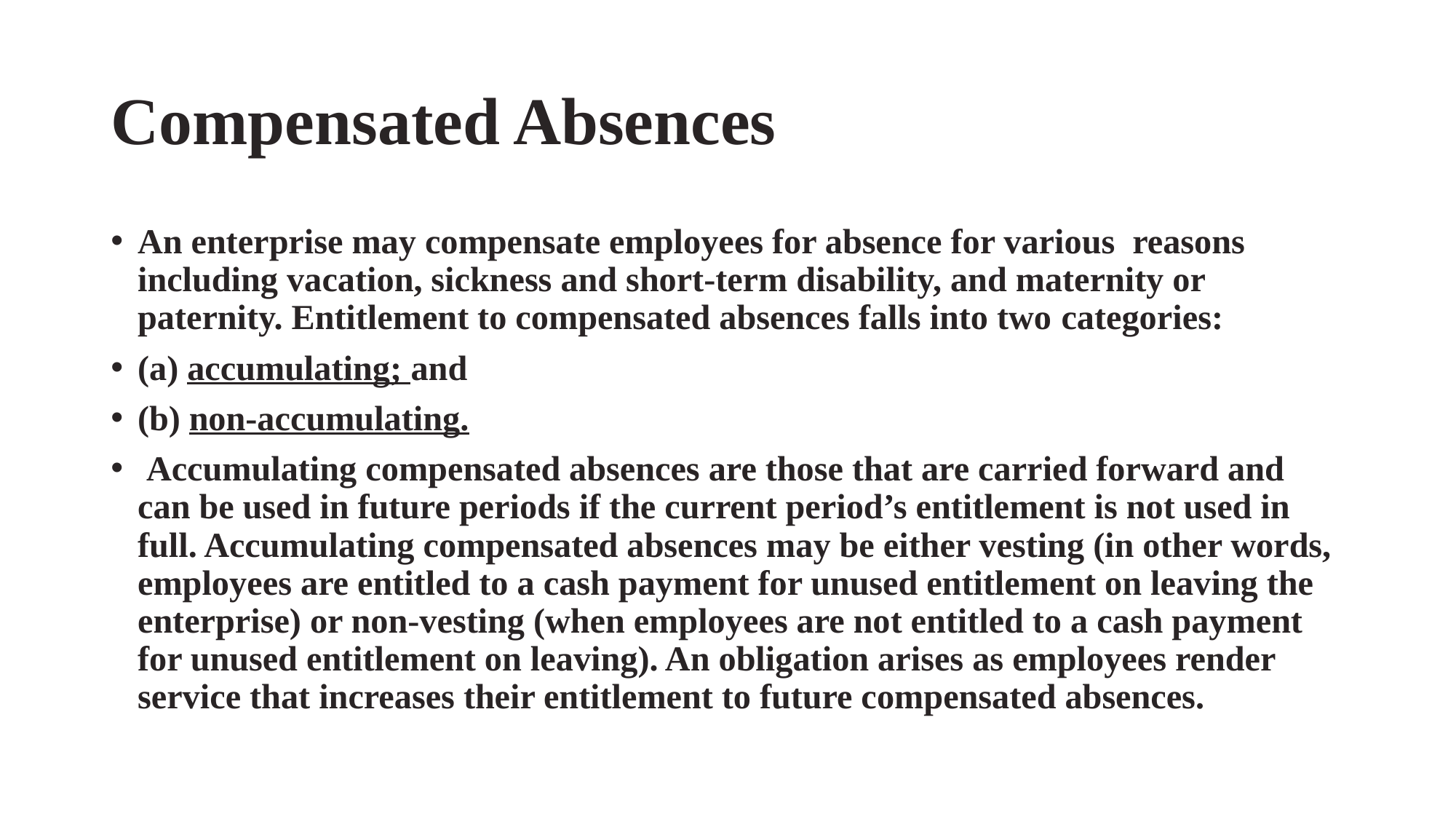

# Compensated Absences
An enterprise may compensate employees for absence for various  reasons including vacation, sickness and short-term disability, and maternity or paternity. Entitlement to compensated absences falls into two categories:
(a) accumulating; and
(b) non-accumulating.
 Accumulating compensated absences are those that are carried forward and can be used in future periods if the current period’s entitlement is not used in full. Accumulating compensated absences may be either vesting (in other words, employees are entitled to a cash payment for unused entitlement on leaving the enterprise) or non-vesting (when employees are not entitled to a cash payment for unused entitlement on leaving). An obligation arises as employees render service that increases their entitlement to future compensated absences.